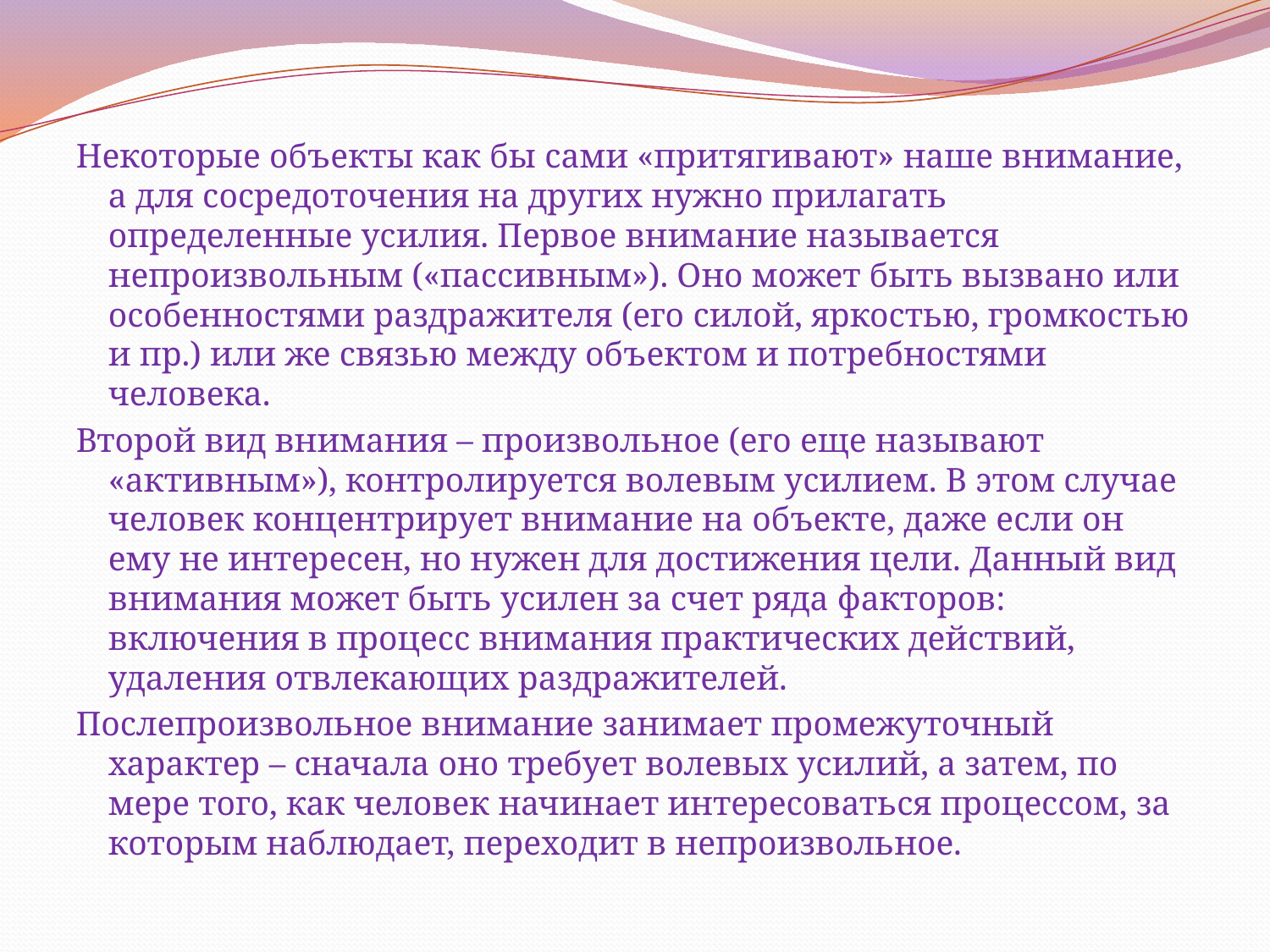

Некоторые объекты как бы сами «притягивают» наше внимание, а для сосредоточения на других нужно прилагать определенные усилия. Первое внимание называется непроизвольным («пассивным»). Оно может быть вызвано или особенностями раздражителя (его силой, яркостью, громкостью и пр.) или же связью между объектом и потребностями человека.
Второй вид внимания – произвольное (его еще называют «активным»), контролируется волевым усилием. В этом случае человек концентрирует внимание на объекте, даже если он ему не интересен, но нужен для достижения цели. Данный вид внимания может быть усилен за счет ряда факторов: включения в процесс внимания практических действий, удаления отвлекающих раздражителей.
Послепроизвольное внимание занимает промежуточный характер – сначала оно требует волевых усилий, а затем, по мере того, как человек начинает интересоваться процессом, за которым наблюдает, переходит в непроизвольное.